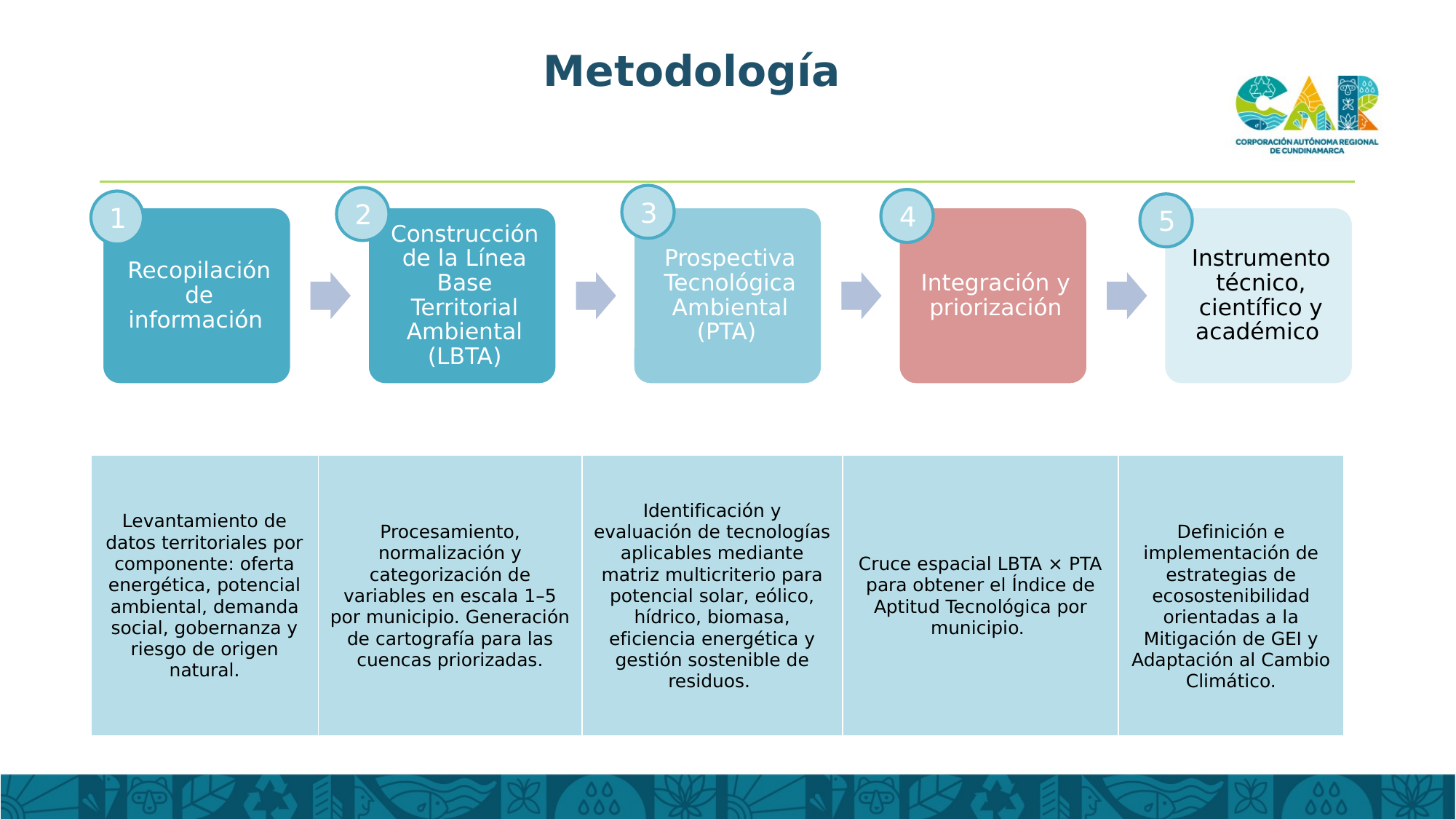

Recopilación de información

Construcción de la Línea Base Territorial Ambiental (LBTA)

Prospectiva Tecnológica Ambiental (PTA)

Integración y priorización

Instrumento técnico, científico y académico
# Metodología
3
2
4
1
5
| Levantamiento de datos territoriales por componente: oferta energética, potencial ambiental, demanda social, gobernanza y riesgo de origen natural. | Procesamiento, normalización y categorización de variables en escala 1–5 por municipio. Generación de cartografía para las cuencas priorizadas. | Identificación y evaluación de tecnologías aplicables mediante matriz multicriterio para potencial solar, eólico, hídrico, biomasa, eficiencia energética y gestión sostenible de residuos. | Cruce espacial LBTA × PTA para obtener el Índice de Aptitud Tecnológica por municipio. | Definición e implementación de estrategias de ecosostenibilidad orientadas a la Mitigación de GEI y Adaptación al Cambio Climático. |
| --- | --- | --- | --- | --- |